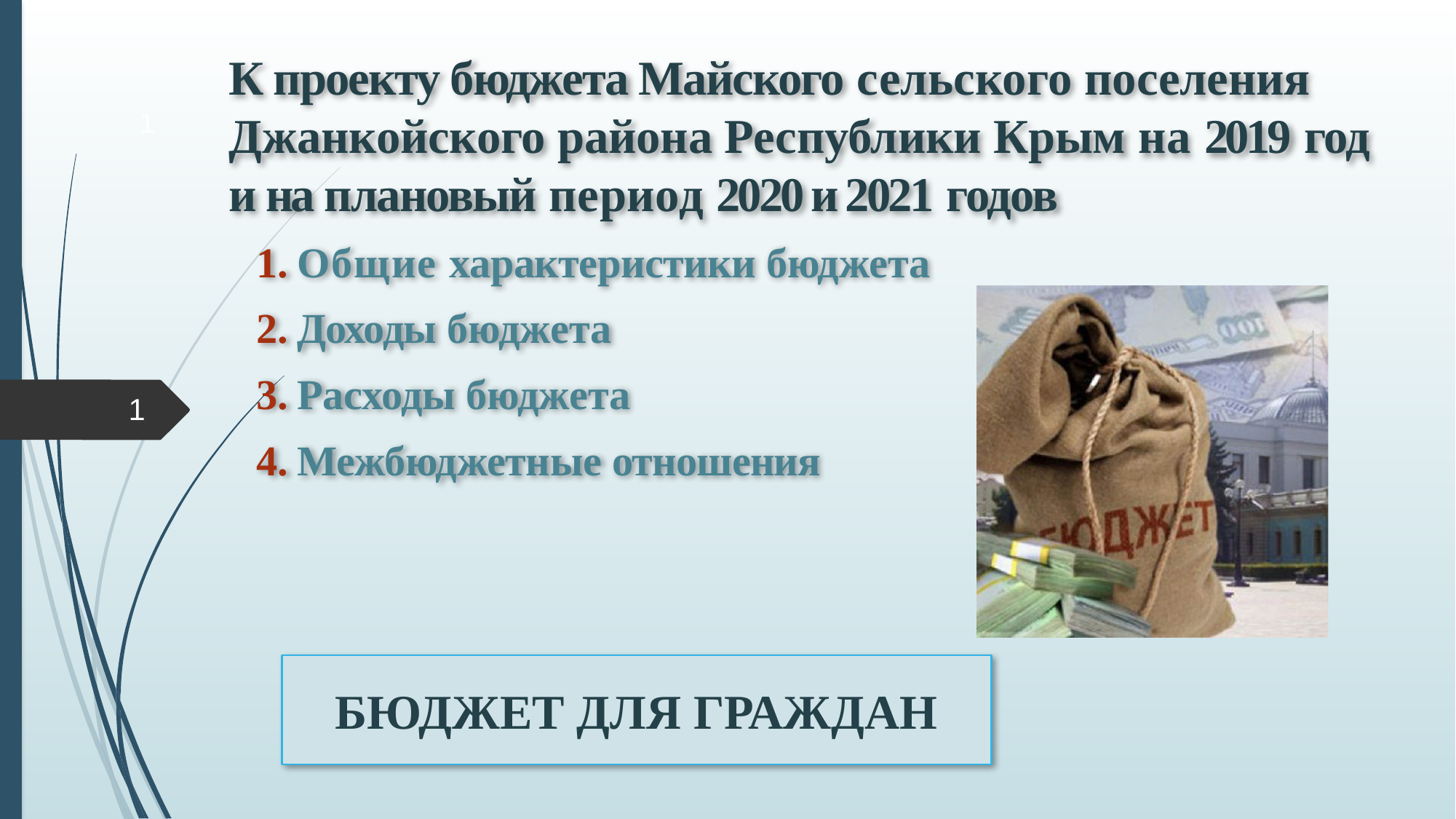

# К проекту бюджета Майского сельского поселения Джанкойского района Республики Крым на 2019 год и на плановый период 2020 и 2021 годов
1
Общие характеристики бюджета
Доходы бюджета
Расходы бюджета
Межбюджетные отношения

1
БЮДЖЕТ ДЛЯ ГРАЖДАН